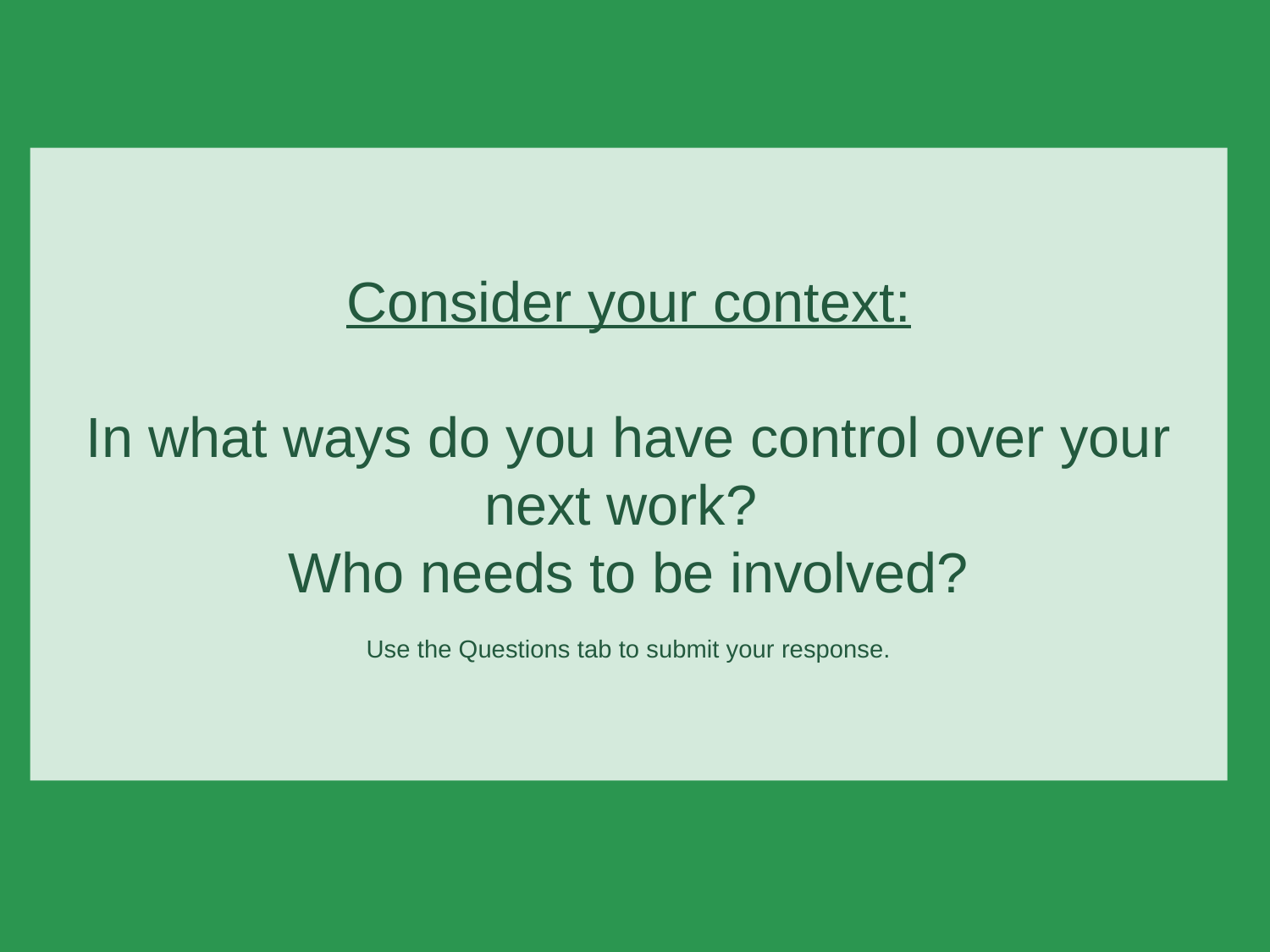

# Consider your context:
In what ways do you have control over your next work?
Who needs to be involved?
Use the Questions tab to submit your response.